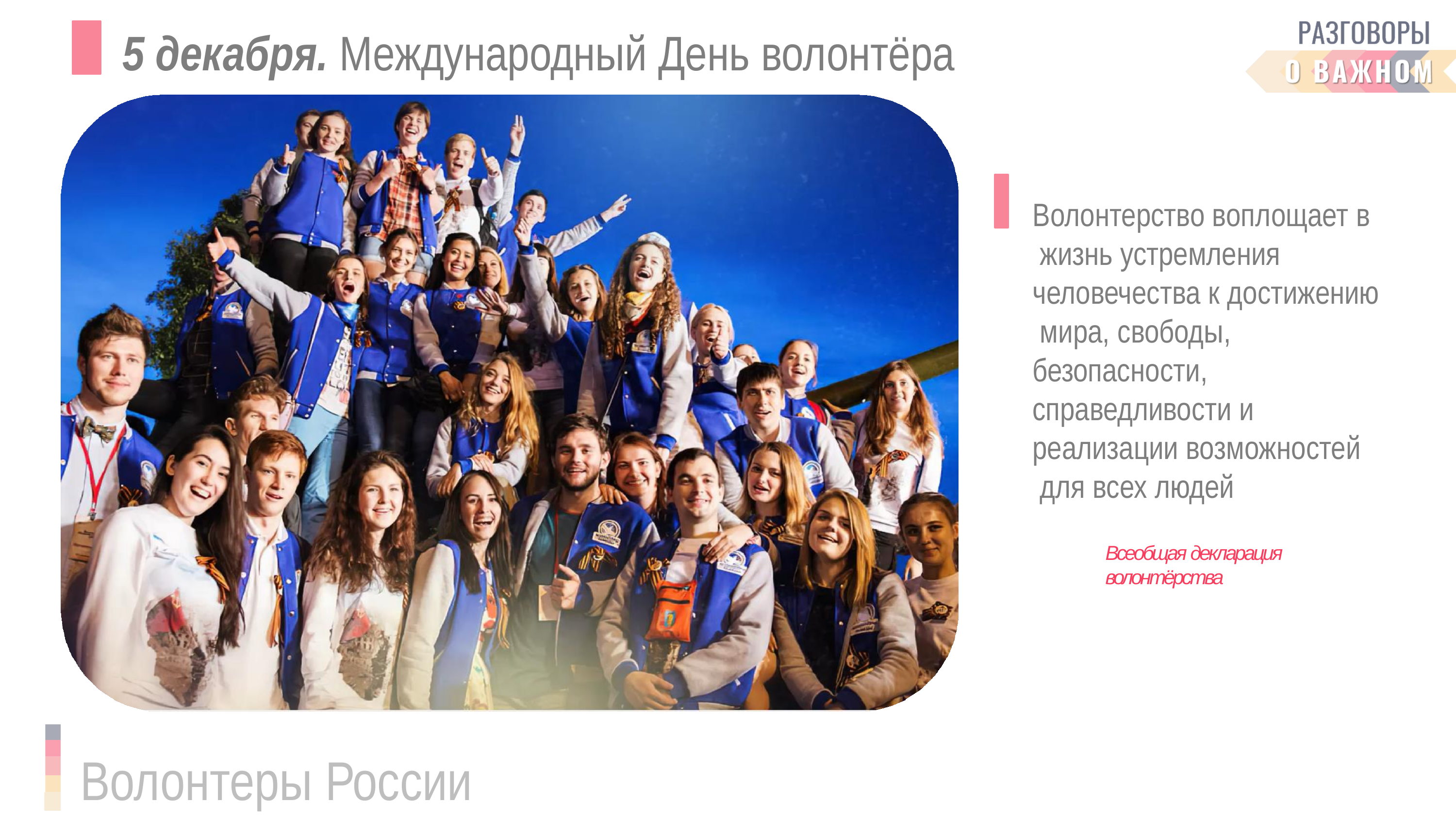

# 5 декабря. Международный День волонтёра

Волонтерство воплощает в  жизнь устремления
человечества к достижению  мира, свободы,
безопасности,  справедливости и  реализации возможностей  для всех людей
Всеобщая декларация волонтёрства

Волонтеры России